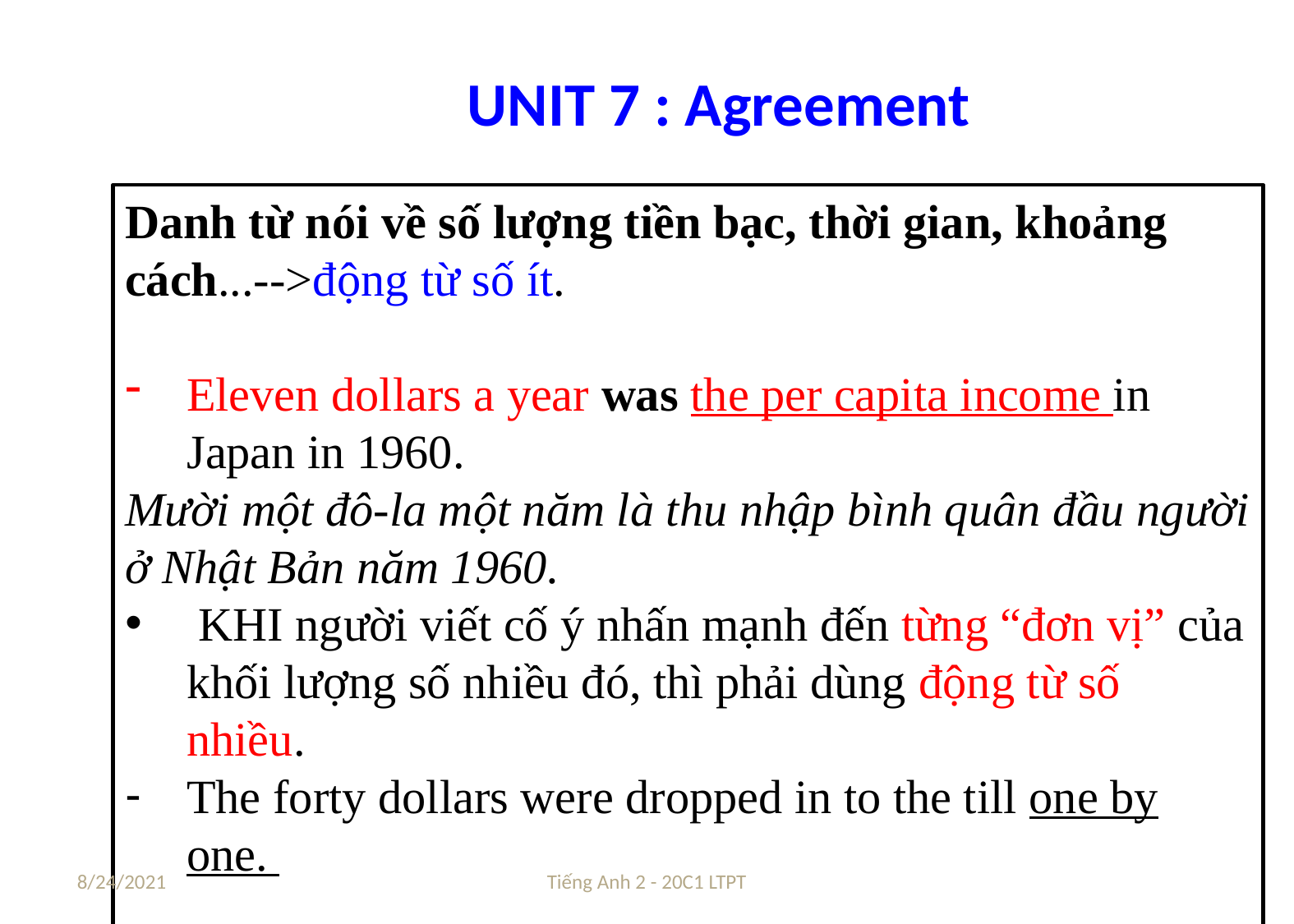

# UNIT 7 : Agreement
Danh từ nói về số lượng tiền bạc, thời gian, khoảng cách...-->động từ số ít.

Eleven dollars a year was the per capita income in Japan in 1960.
Mười một đô-la một năm là thu nhập bình quân đầu người ở Nhật Bản năm 1960.
 KHI người viết cố ý nhấn mạnh đến từng “đơn vị” của khối lượng số nhiều đó, thì phải dùng động từ số nhiều.
The forty dollars were dropped in to the till one by one.

8/24/2021
Tiếng Anh 2 - 20C1 LTPT
23